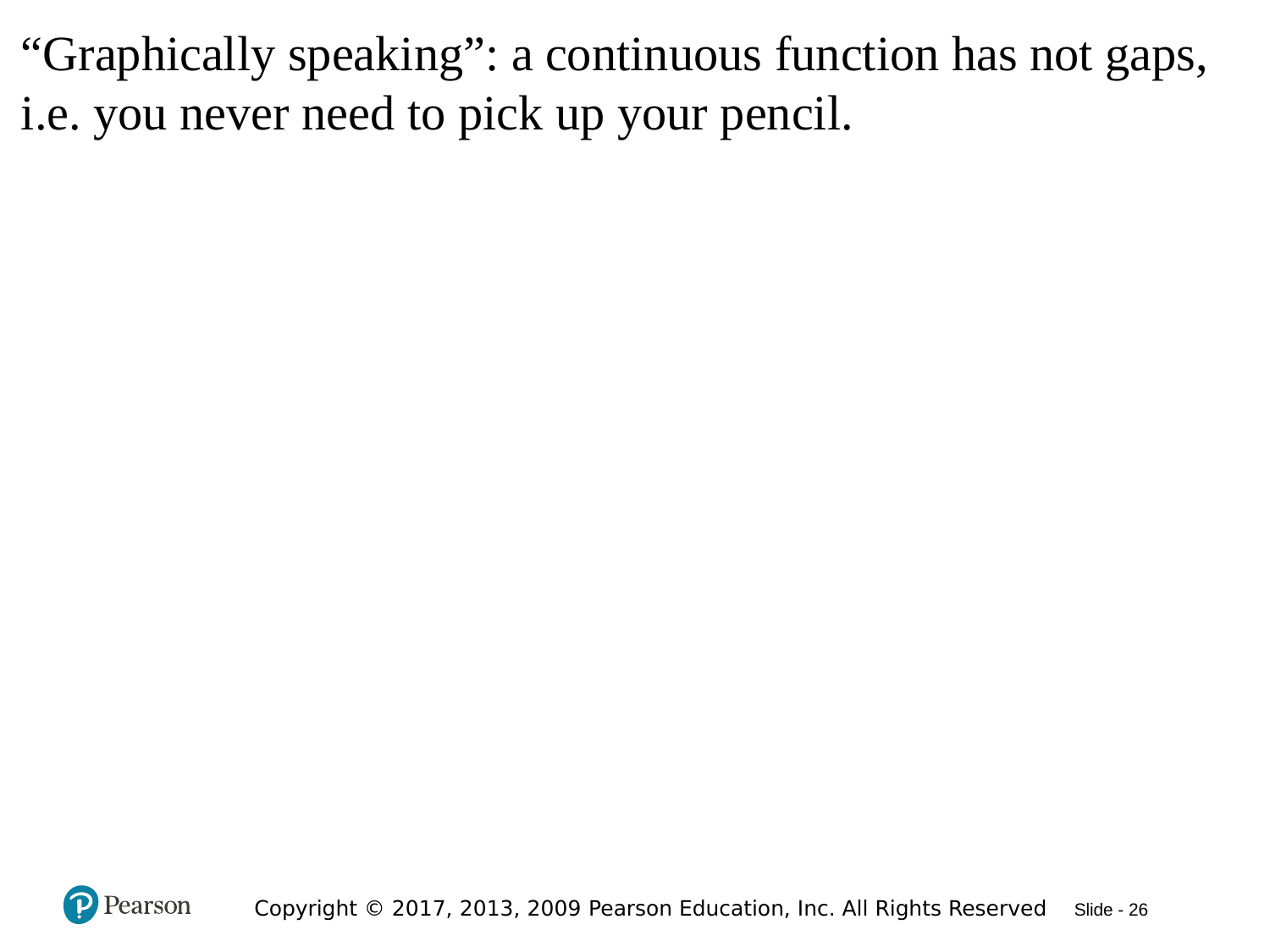

“Graphically speaking”: a continuous function has not gaps, i.e. you never need to pick up your pencil.